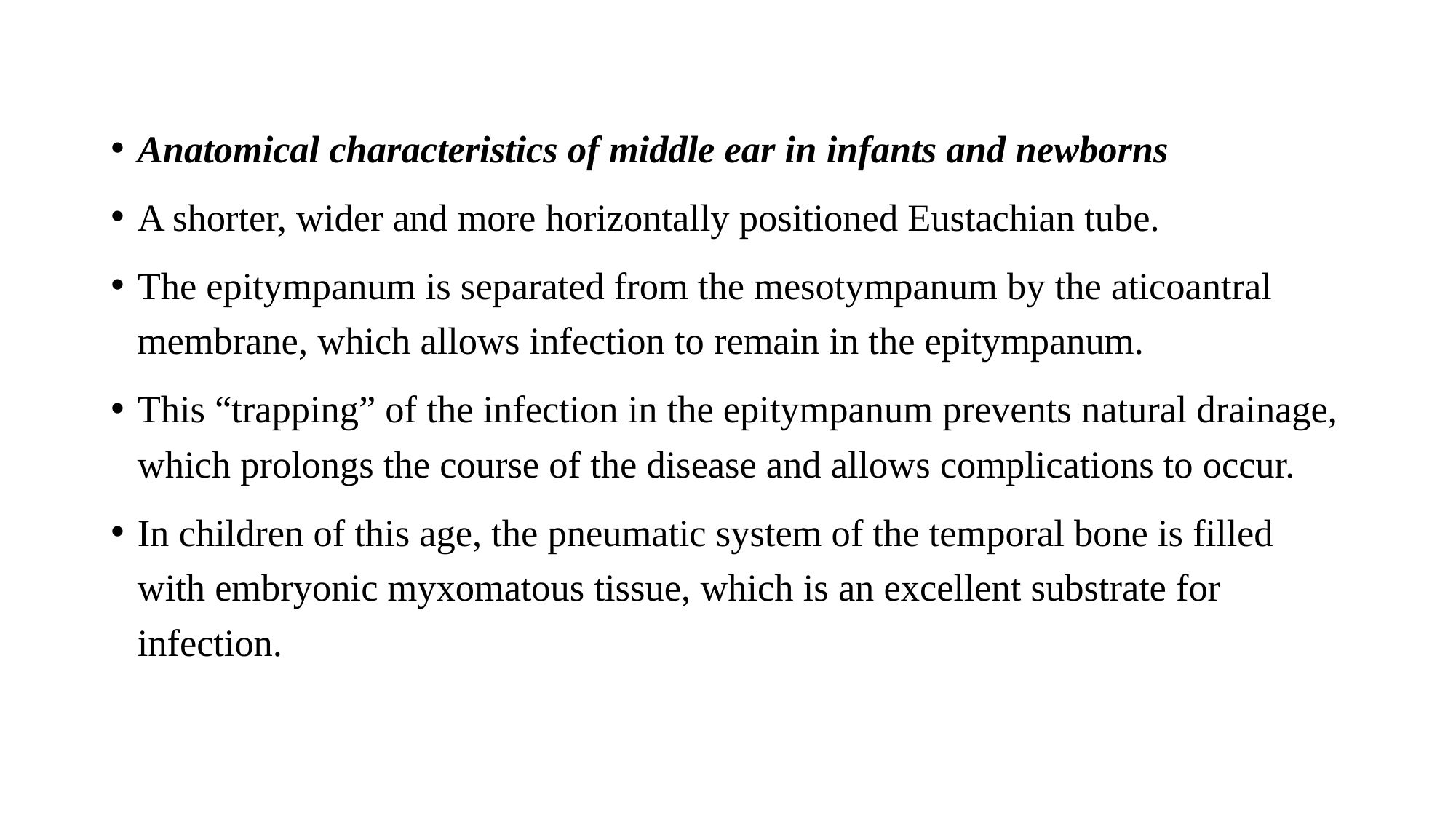

Anatomical characteristics of middle ear in infants and newborns
A shorter, wider and more horizontally positioned Eustachian tube.
The epitympanum is separated from the mesotympanum by the aticoantral membrane, which allows infection to remain in the epitympanum.
This “trapping” of the infection in the epitympanum prevents natural drainage, which prolongs the course of the disease and allows complications to occur.
In children of this age, the pneumatic system of the temporal bone is filled with embryonic myxomatous tissue, which is an excellent substrate for infection.